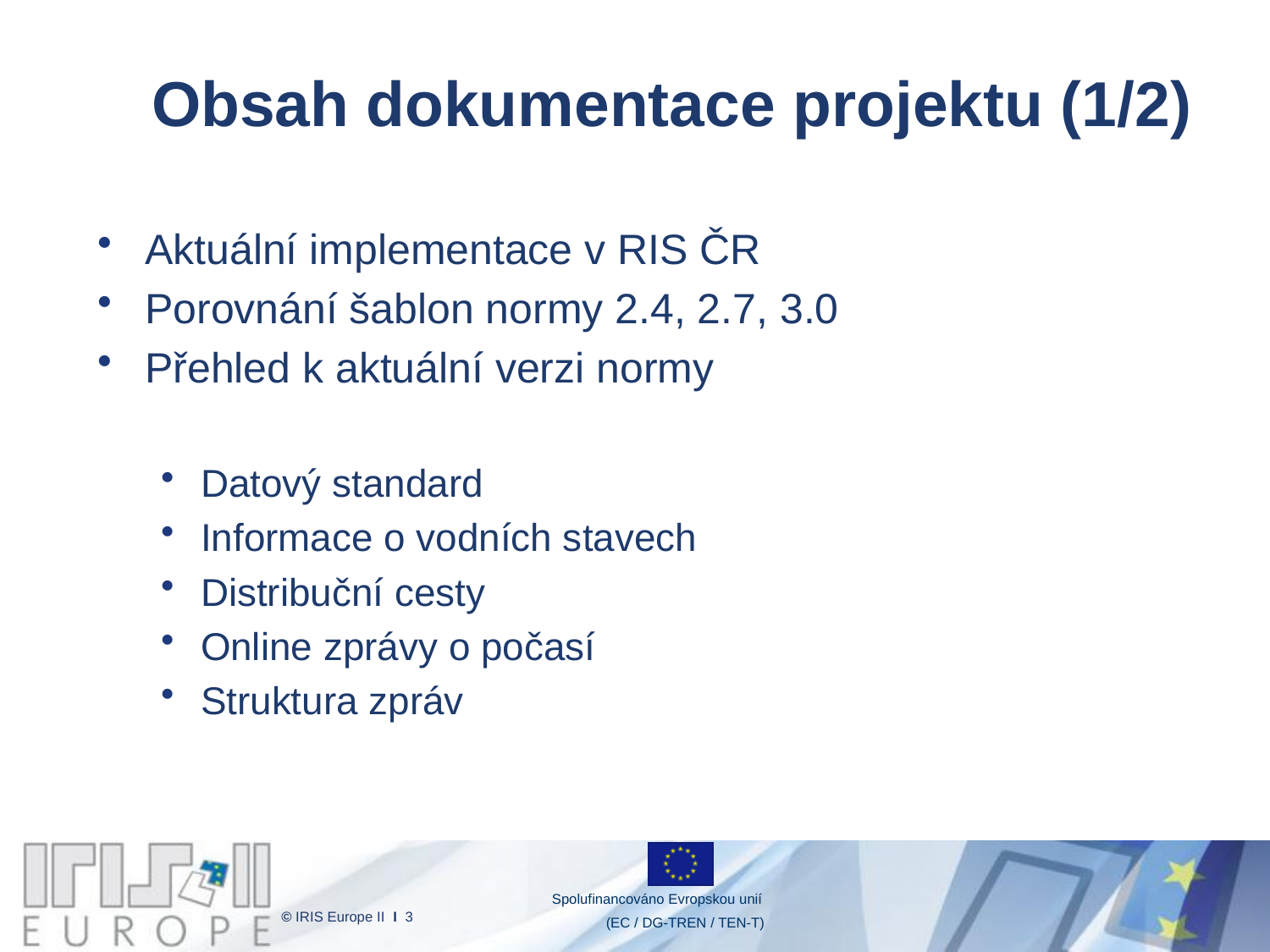

# Obsah dokumentace projektu (1/2)
Aktuální implementace v RIS ČR
Porovnání šablon normy 2.4, 2.7, 3.0
Přehled k aktuální verzi normy

Datový standard
Informace o vodních stavech
Distribuční cesty
Online zprávy o počasí
Struktura zpráv